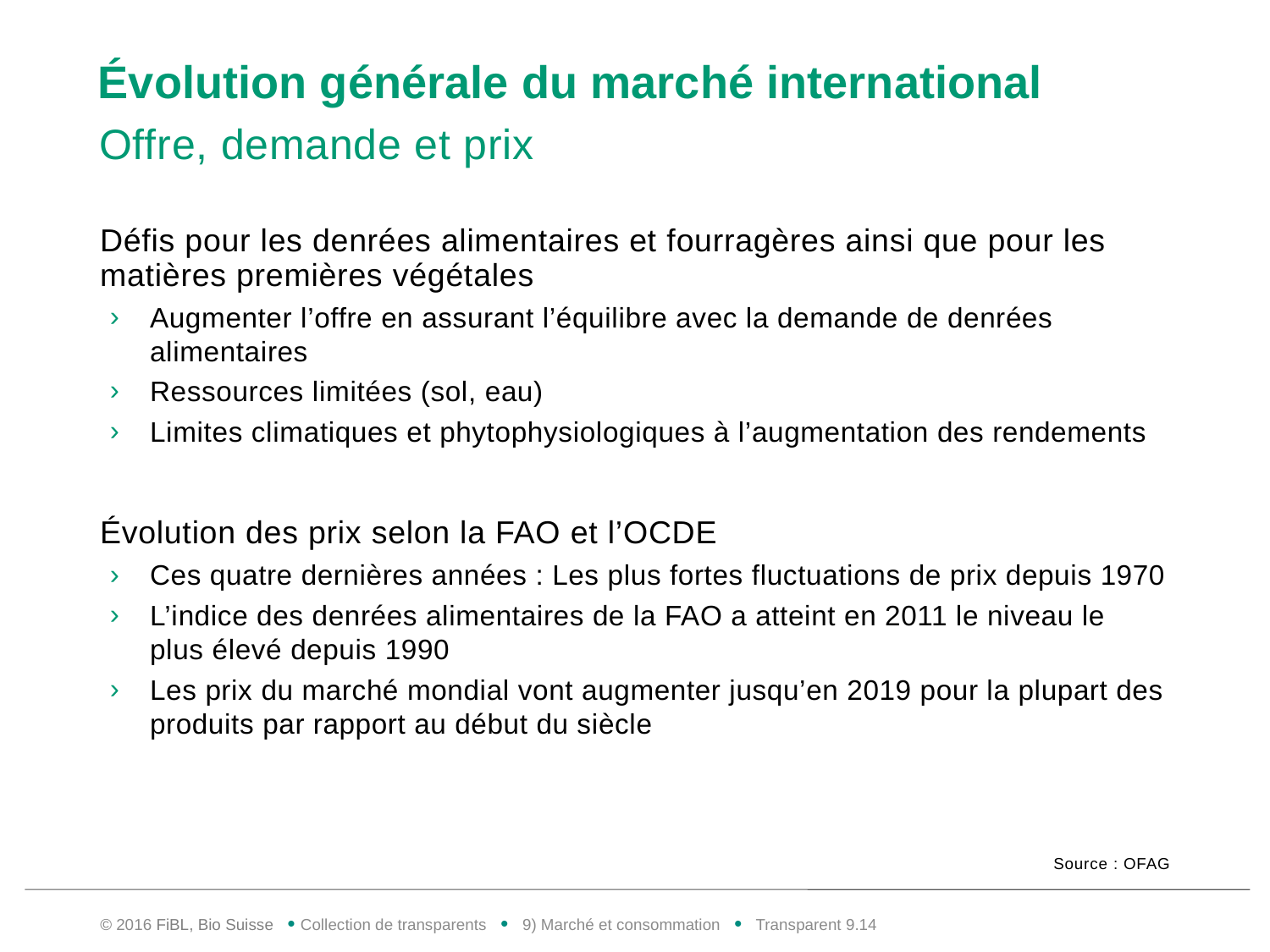

# Évolution générale du marché international
Offre, demande et prix
Défis pour les denrées alimentaires et fourragères ainsi que pour les matières premières végétales
Augmenter l’offre en assurant l’équilibre avec la demande de denrées alimentaires
Ressources limitées (sol, eau)
Limites climatiques et phytophysiologiques à l’augmentation des rendements

Évolution des prix selon la FAO et l’OCDE
Ces quatre dernières années : Les plus fortes fluctuations de prix depuis 1970
L’indice des denrées alimentaires de la FAO a atteint en 2011 le niveau le plus élevé depuis 1990
Les prix du marché mondial vont augmenter jusqu’en 2019 pour la plupart des produits par rapport au début du siècle
Source : OFAG
© 2016 FiBL, Bio Suisse   • Collection de transparents   •   9) Marché et consommation   •   Transparent 9.14